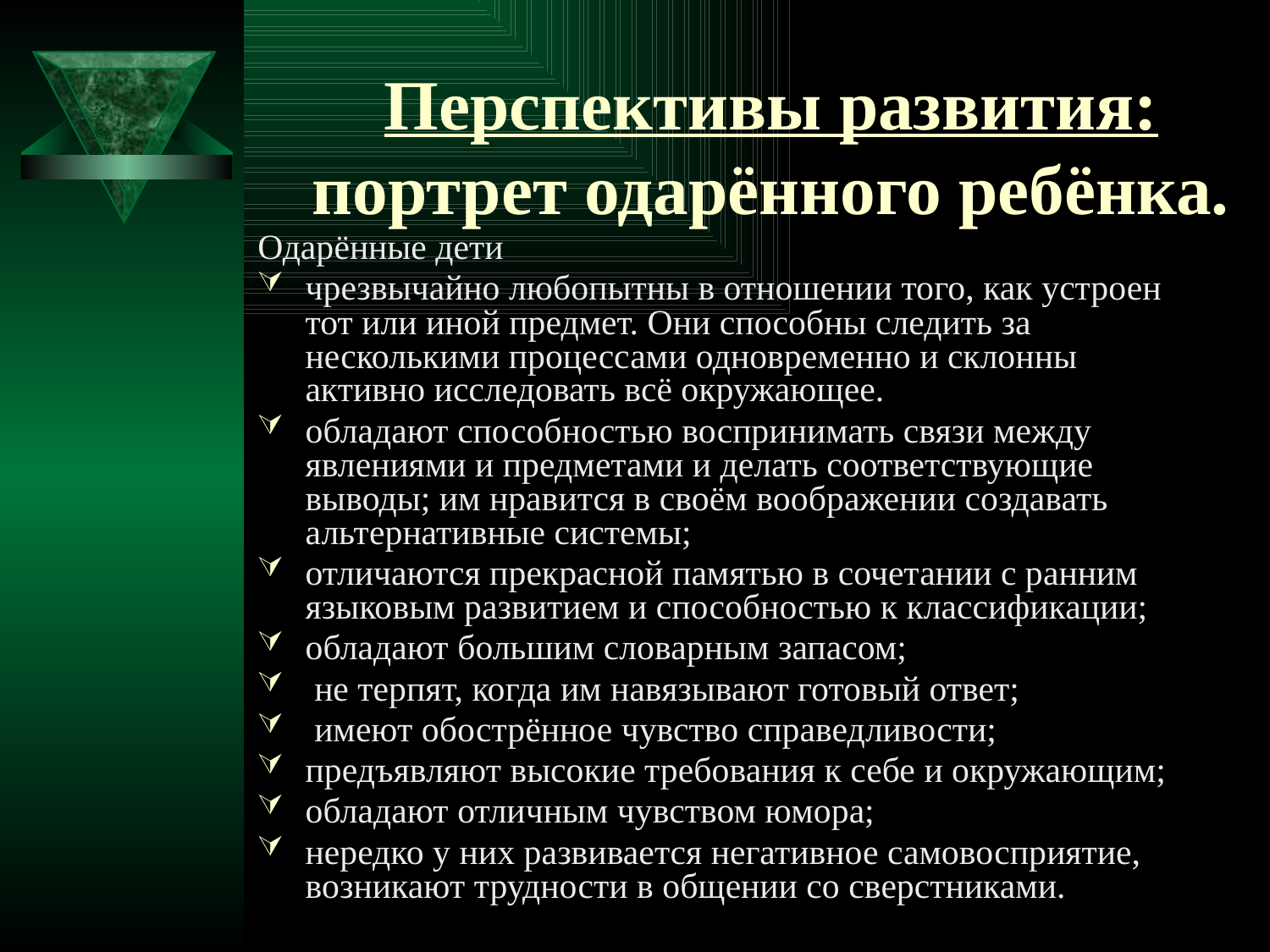

# Перспективы развития: портрет одарённого ребёнка.
Одарённые дети
чрезвычайно любопытны в отношении того, как устроен тот или иной предмет. Они способны следить за несколькими процессами одновременно и склонны активно исследовать всё окружающее.
обладают способностью воспринимать связи между явлениями и предметами и делать соответствующие выводы; им нравится в своём воображении создавать альтернативные системы;
отличаются прекрасной памятью в сочетании с ранним языковым развитием и способностью к классификации;
обладают большим словарным запасом;
 не терпят, когда им навязывают готовый ответ;
 имеют обострённое чувство справедливости;
предъявляют высокие требования к себе и окружающим;
обладают отличным чувством юмора;
нередко у них развивается негативное самовосприятие, возникают трудности в общении со сверстниками.